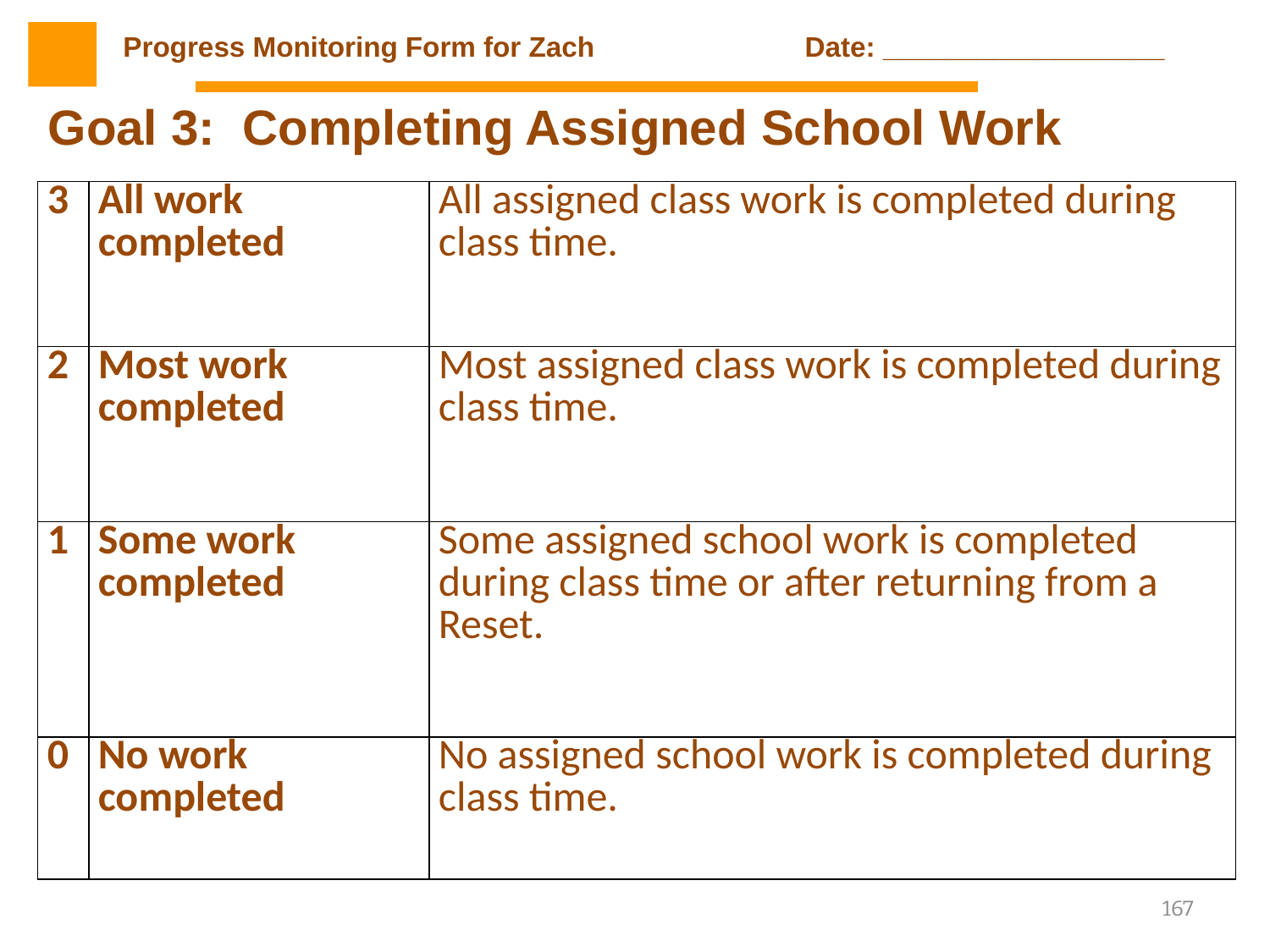

Progress Monitoring Form for Zach 		      Date: __________________
Goal 3:  Completing Assigned School Work
| 3 | All work completed | All assigned class work is completed during class time. |
| --- | --- | --- |
| 2 | Most work completed | Most assigned class work is completed during class time. |
| 1 | Some work completed | Some assigned school work is completed during class time or after returning from a Reset. |
| 0 | No work completed | No assigned school work is completed during class time. |
167